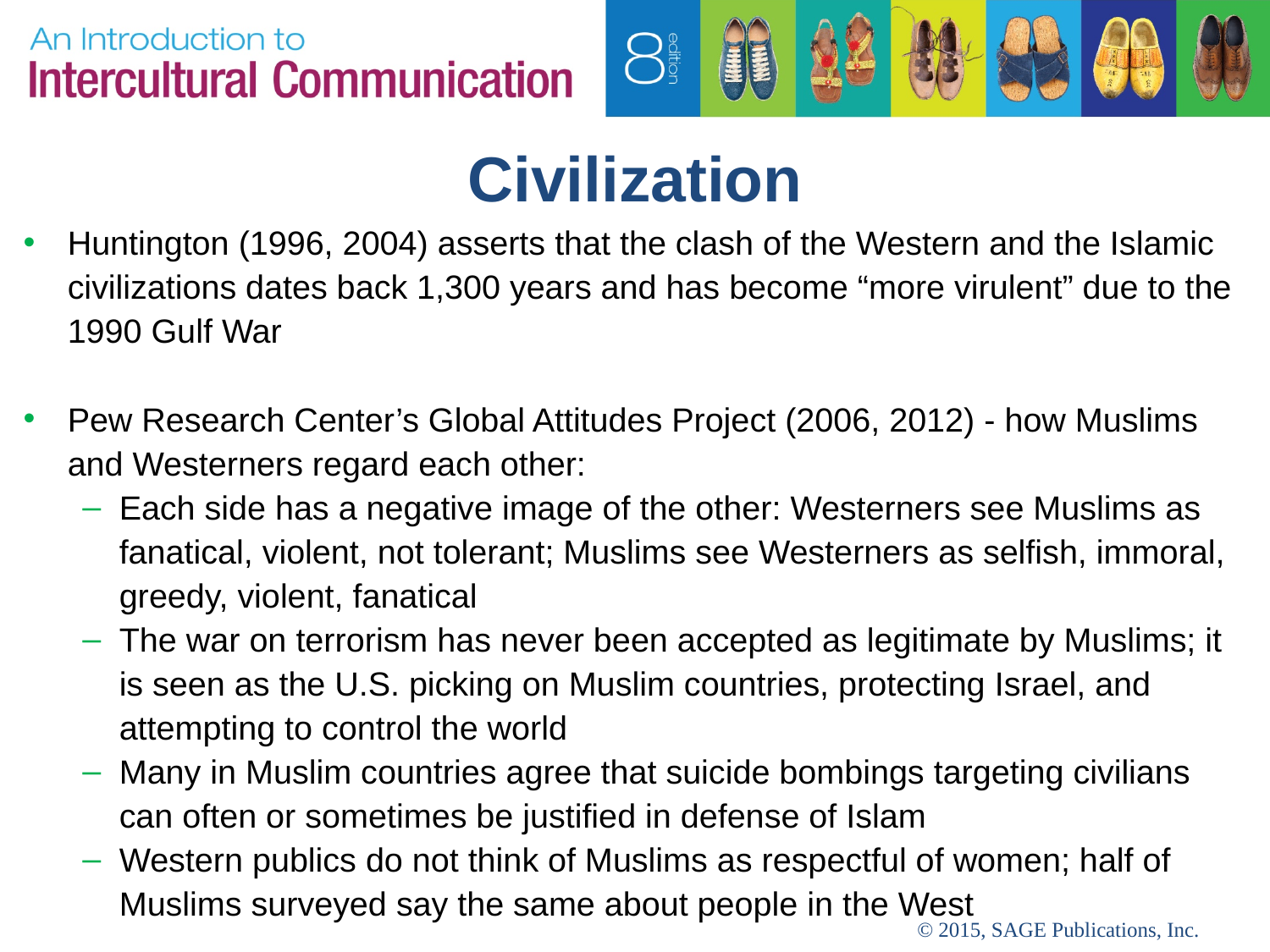

# Civilization
Huntington (1996, 2004) asserts that the clash of the Western and the Islamic civilizations dates back 1,300 years and has become “more virulent” due to the 1990 Gulf War

Pew Research Center’s Global Attitudes Project (2006, 2012) - how Muslims and Westerners regard each other:
Each side has a negative image of the other: Westerners see Muslims as fanatical, violent, not tolerant; Muslims see Westerners as selfish, immoral, greedy, violent, fanatical
The war on terrorism has never been accepted as legitimate by Muslims; it is seen as the U.S. picking on Muslim countries, protecting Israel, and attempting to control the world
Many in Muslim countries agree that suicide bombings targeting civilians can often or sometimes be justified in defense of Islam
Western publics do not think of Muslims as respectful of women; half of Muslims surveyed say the same about people in the West
© 2015, SAGE Publications, Inc.